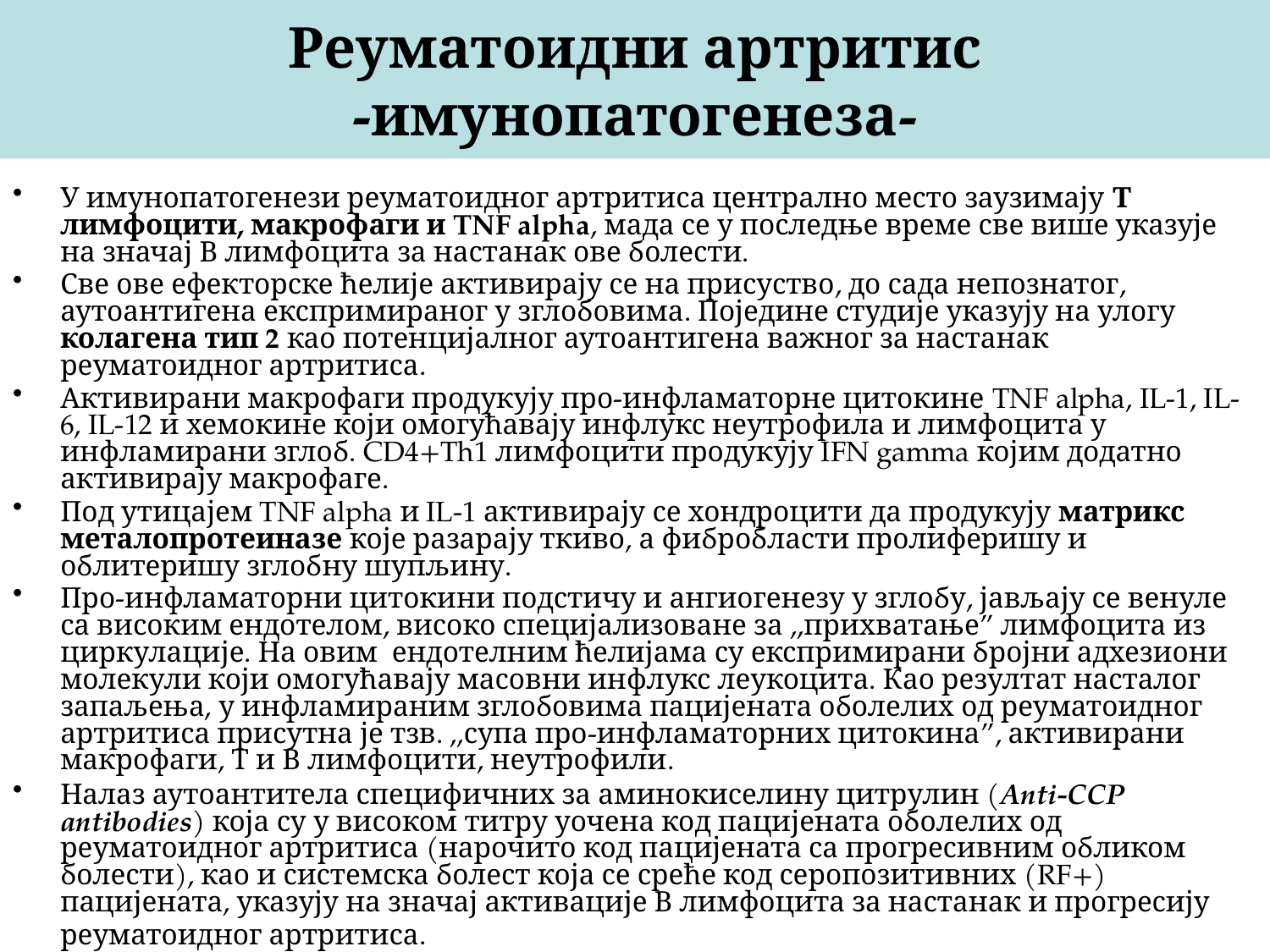

# Реуматоидни артритис -имунопатогенеза-
У имунопатогенези реуматоидног артритиса централно место заузимају Т лимфоцити, макрофаги и TNF alpha, мада се у последње време све више указује на значај В лимфоцита за настанак ове болести.
Све ове ефекторске ћелије активирају се на присуство, до сада непознатог, аутоантигена експримираног у зглобовима. Поједине студије указују на улогу колагена тип 2 као потенцијалног аутоантигена важног за настанак реуматоидног артритиса.
Активирани макрофаги продукују про-инфламаторне цитокине TNF alpha, IL-1, IL-6, IL-12 и хемокине који омогућавају инфлукс неутрофила и лимфоцита у инфламирани зглоб. CD4+Th1 лимфоцити продукују IFN gamma којим додатно активирају макрофаге.
Под утицајем TNF alpha и IL-1 активирају се хондроцити да продукују матрикс металопротеиназе које разарају ткиво, а фибробласти пролиферишу и облитеришу зглобну шупљину.
Про-инфламаторни цитокини подстичу и ангиогенезу у зглобу, јављају се венуле са високим ендотелом, високо специјализоване за ,,прихватање” лимфоцита из циркулације. На овим  ендотелним ћелијама су експримирани бројни адхезиони молекули који омогућавају масовни инфлукс леукоцита. Као резултат насталог запаљења, у инфламираним зглобовима пацијената оболелих од реуматоидног артритиса присутна је тзв. ,,супа про-инфламаторних цитокина”, активирани макрофаги, Т и В лимфоцити, неутрофили.
Налаз аутоантитела специфичних за аминокиселину цитрулин (Anti-CCP antibodies) која су у високом титру уочена код пацијената оболелих од реуматоидног артритиса (нарочито код пацијената са прогресивним обликом болести), као и системска болест која се среће код серопозитивних (RF+) пацијената, указују на значај активације В лимфоцита за настанак и прогресију реуматоидног артритиса.